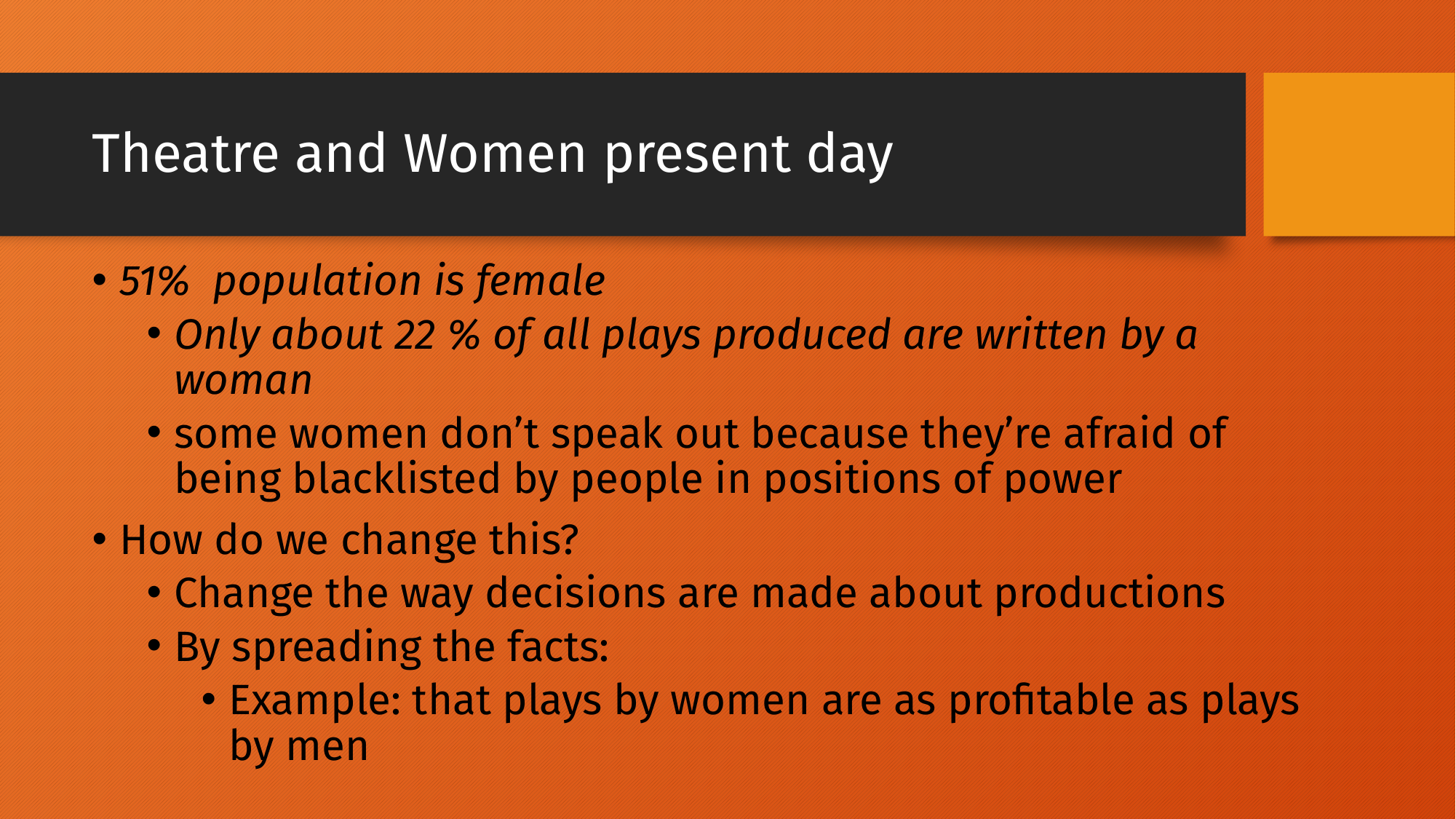

# Theatre and Women present day
51%  population is female
Only about 22 % of all plays produced are written by a woman
some women don’t speak out because they’re afraid of being blacklisted by people in positions of power
How do we change this?
Change the way decisions are made about productions
By spreading the facts:
Example: that plays by women are as profitable as plays by men